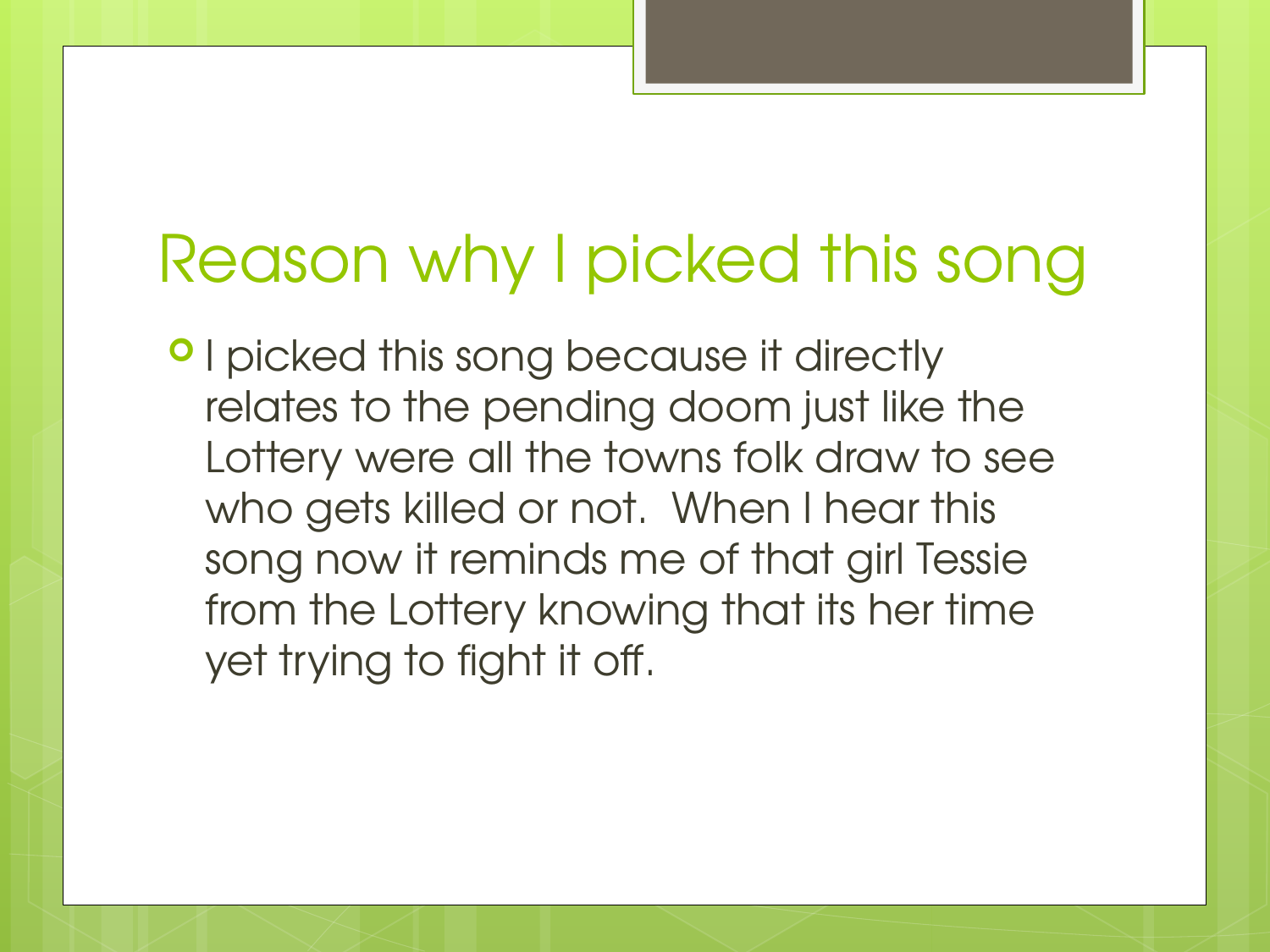

# Reason why I picked this song
I picked this song because it directly relates to the pending doom just like the Lottery were all the towns folk draw to see who gets killed or not.  When I hear this song now it reminds me of that girl Tessie from the Lottery knowing that its her time yet trying to fight it off.